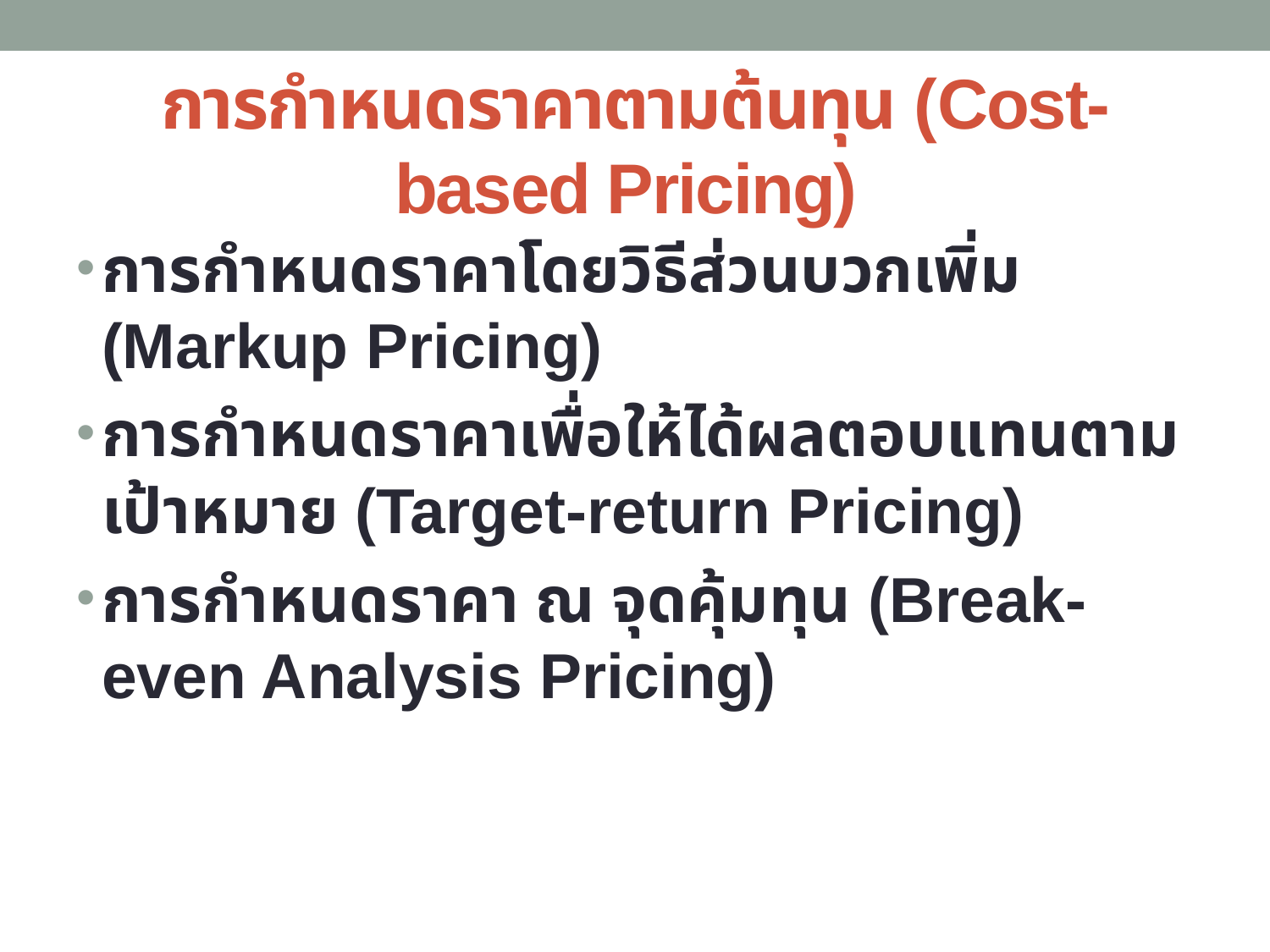

# การกำหนดราคาตามต้นทุน (Cost- based Pricing)
การกำหนดราคาโดยวิธีส่วนบวกเพิ่ม (Markup Pricing)
การกำหนดราคาเพื่อให้ได้ผลตอบแทนตามเป้าหมาย (Target-return Pricing)
การกำหนดราคา ณ จุดคุ้มทุน (Break-even Analysis Pricing)